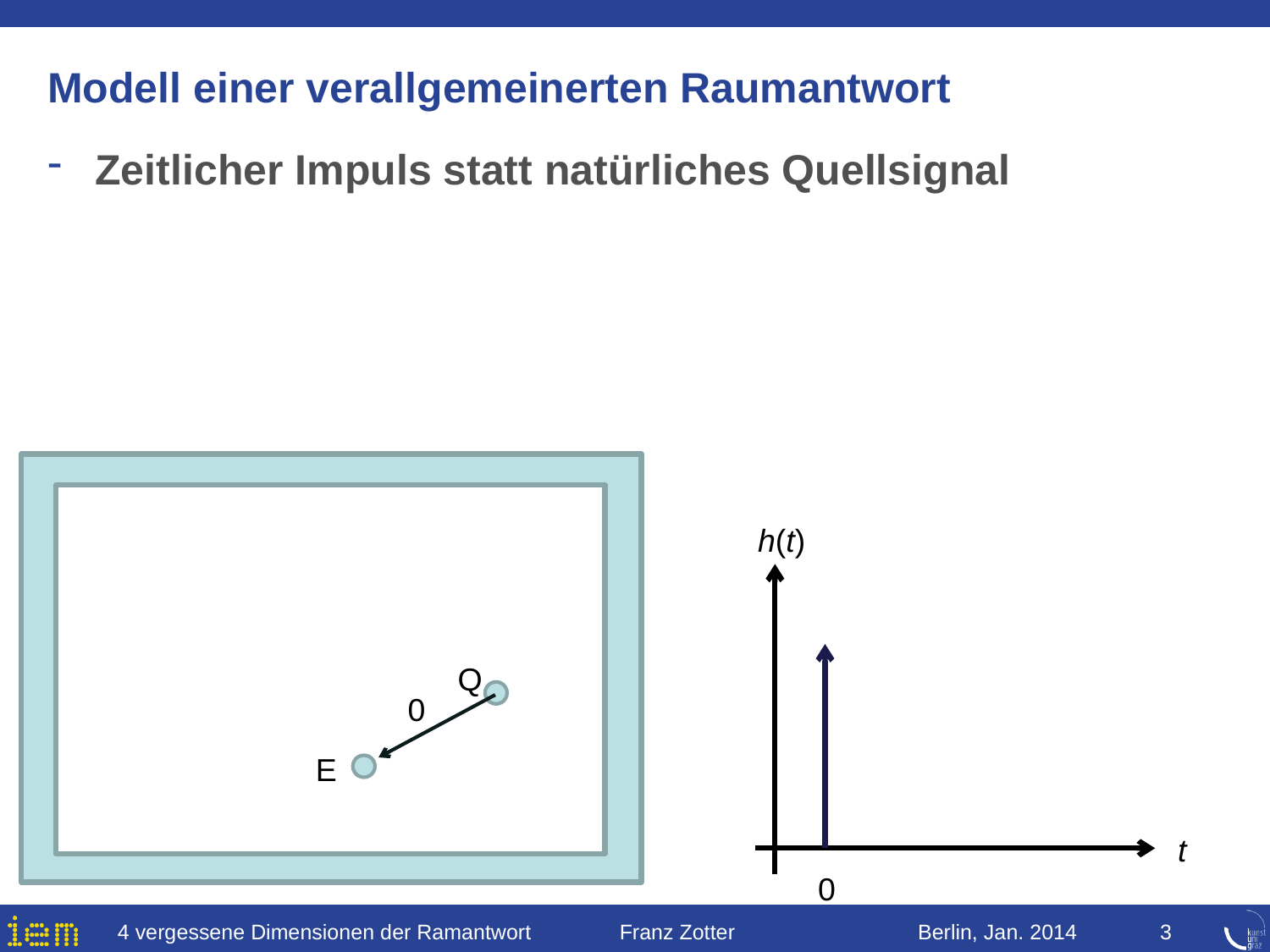

# Modell einer verallgemeinerten Raumantwort
Zeitlicher Impuls statt natürliches Quellsignal

2
h(t)
Q

0

E

t
0
4 vergessene Dimensionen der Ramantwort               Franz Zotter                               Berlin, Jan. 2014
3